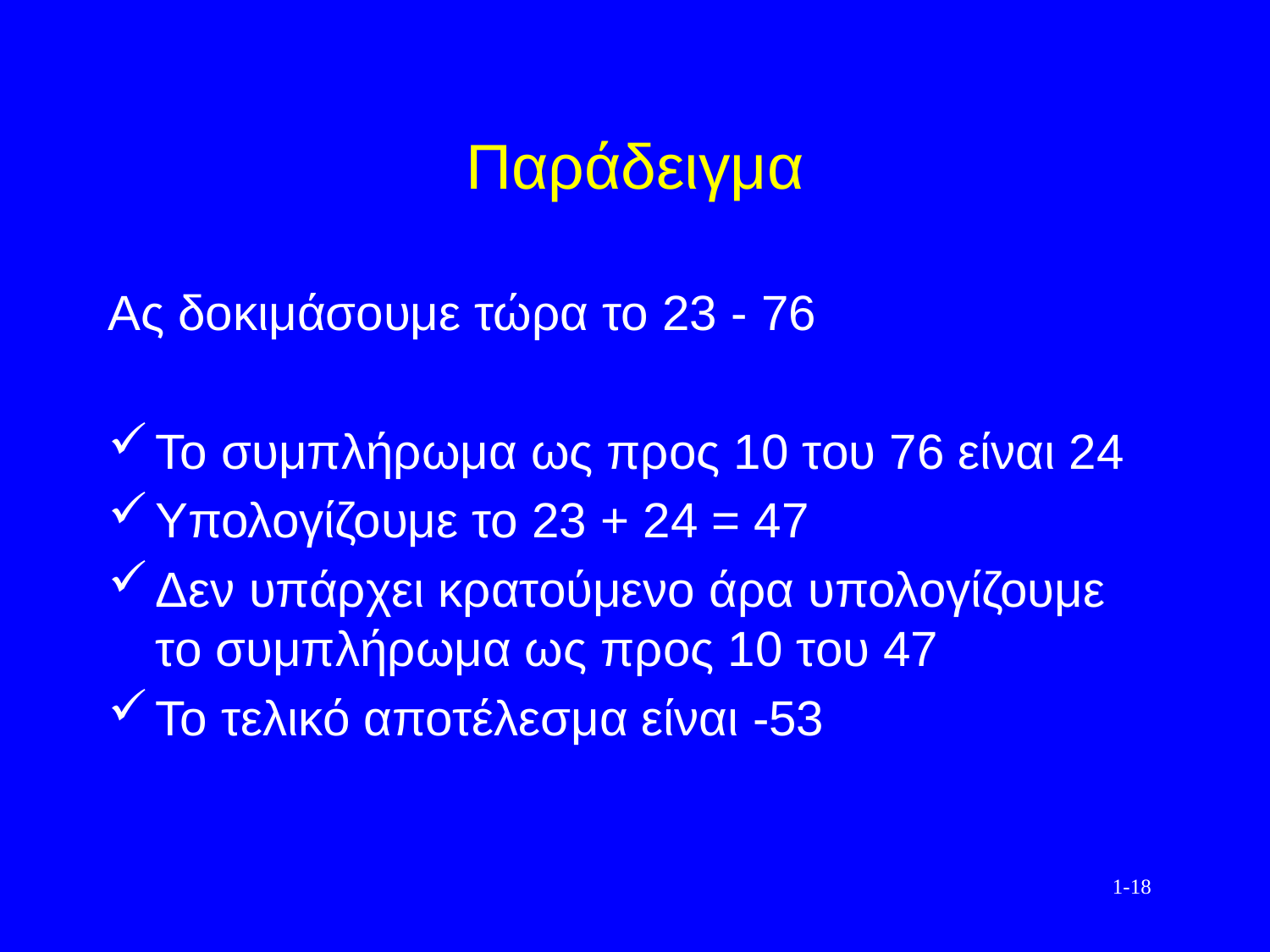

# Παράδειγμα
Ας δοκιμάσουμε τώρα το 23 - 76

Το συμπλήρωμα ως προς 10 του 76 είναι 24
Υπολογίζουμε το 23 + 24 = 47
Δεν υπάρχει κρατούμενο άρα υπολογίζουμε το συμπλήρωμα ως προς 10 του 47
Το τελικό αποτέλεσμα είναι -53